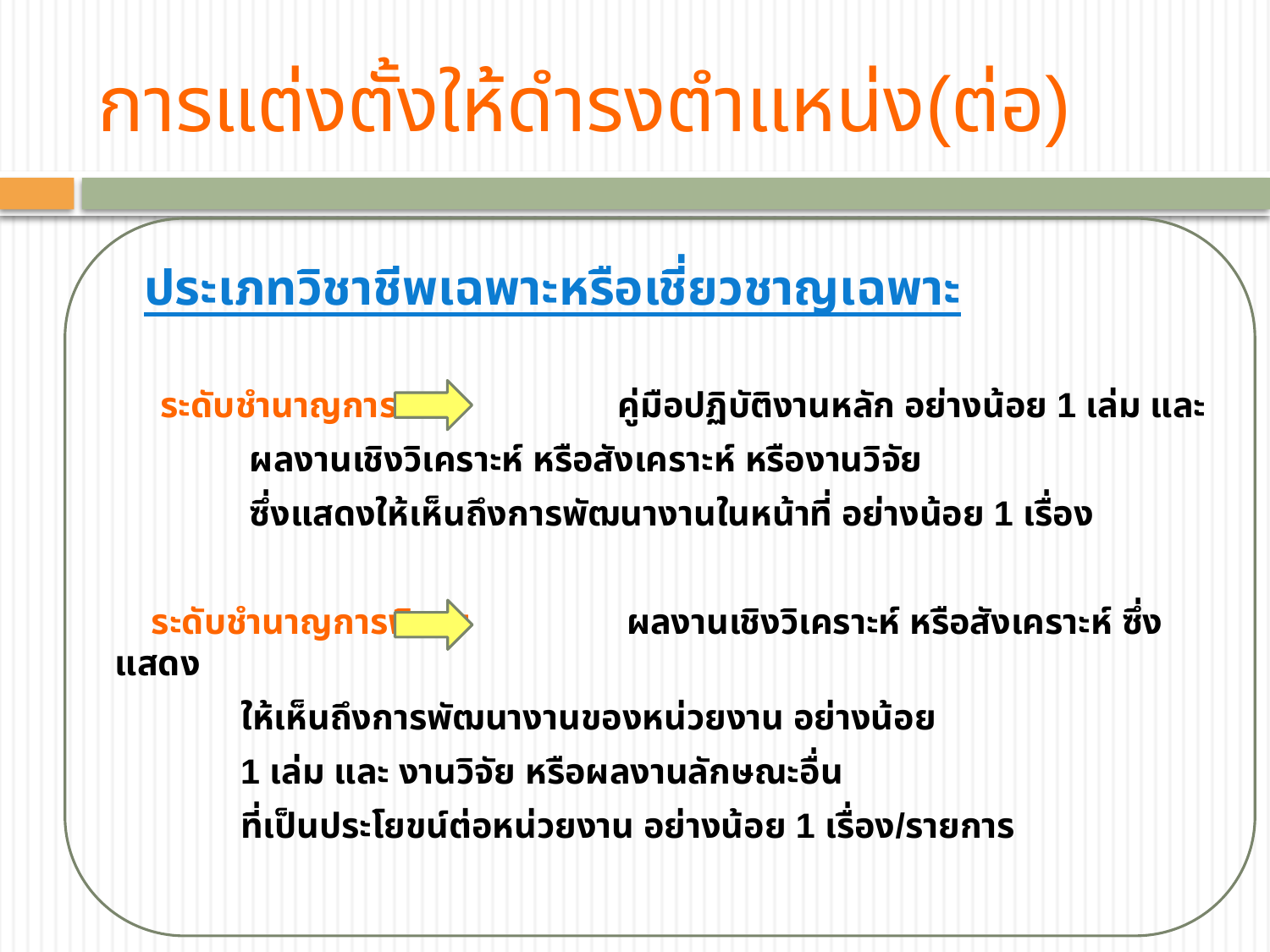

# การแต่งตั้งให้ดำรงตำแหน่ง(ต่อ)

  ประเภทวิชาชีพเฉพาะหรือเชี่ยวชาญเฉพาะ

     ระดับชำนาญการ               	คู่มือปฏิบัติงานหลัก อย่างน้อย 1 เล่ม และ
			 ผลงานเชิงวิเคราะห์ หรือสังเคราะห์ หรืองานวิจัย
			 ซึ่งแสดงให้เห็นถึงการพัฒนางานในหน้าที่ อย่างน้อย 1 เรื่อง

    ระดับชำนาญการพิเศษ                 ผลงานเชิงวิเคราะห์ หรือสังเคราะห์ ซึ่งแสดง
			ให้เห็นถึงการพัฒนางานของหน่วยงาน อย่างน้อย
			1 เล่ม และ งานวิจัย หรือผลงานลักษณะอื่น
			ที่เป็นประโยขน์ต่อหน่วยงาน อย่างน้อย 1 เรื่อง/รายการ